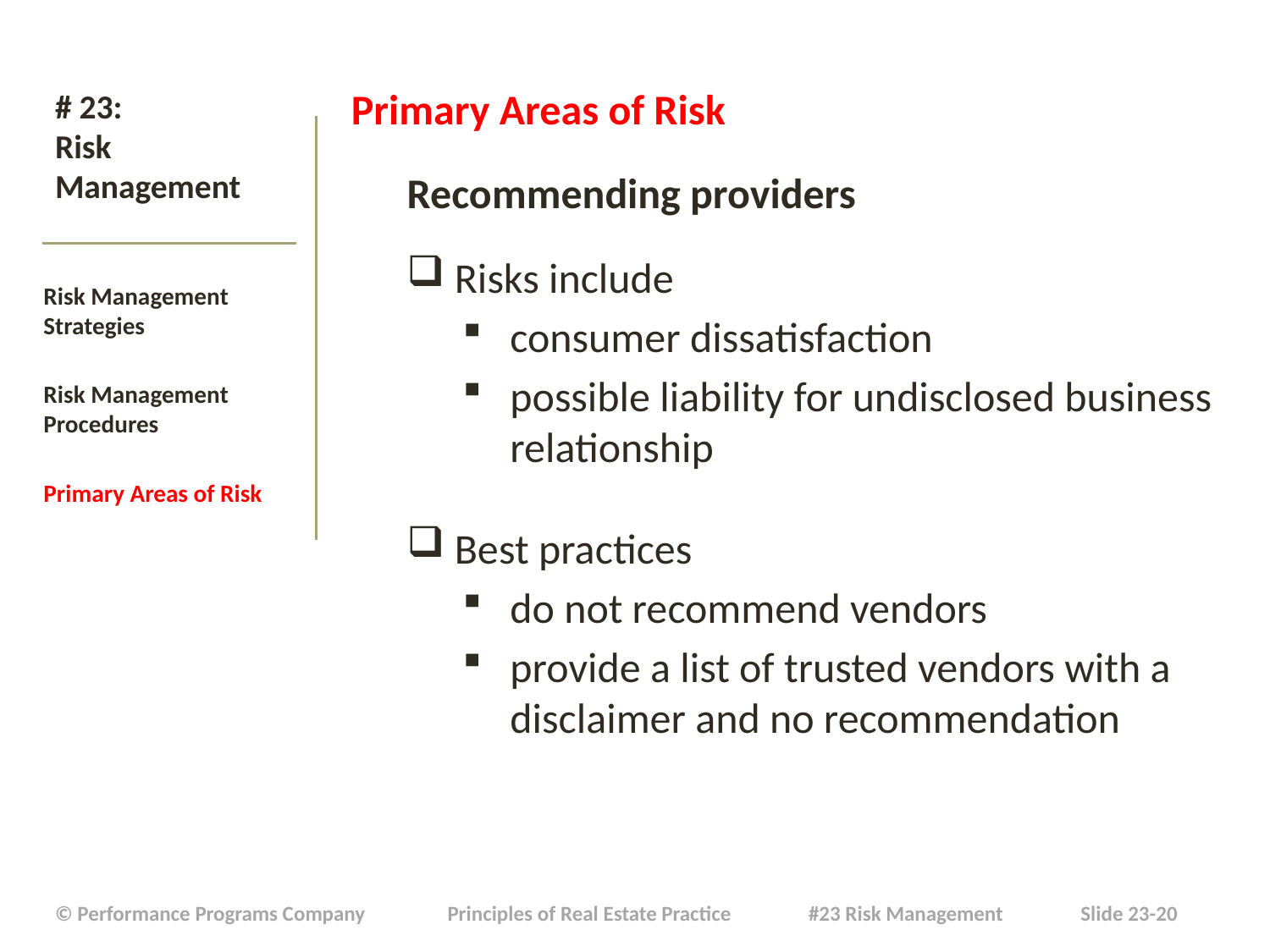

Primary Areas of Risk

Recommending providers

Risks include
consumer dissatisfaction
possible liability for undisclosed business relationship
Best practices
do not recommend vendors
provide a list of trusted vendors with a disclaimer and no recommendation

# # 23: Risk Management

Risk Management Strategies

Risk Management Procedures

Primary Areas of Risk

| © Performance Programs Company Principles of Real Estate Practice #23 Risk Management Slide 23-20 |
| --- |